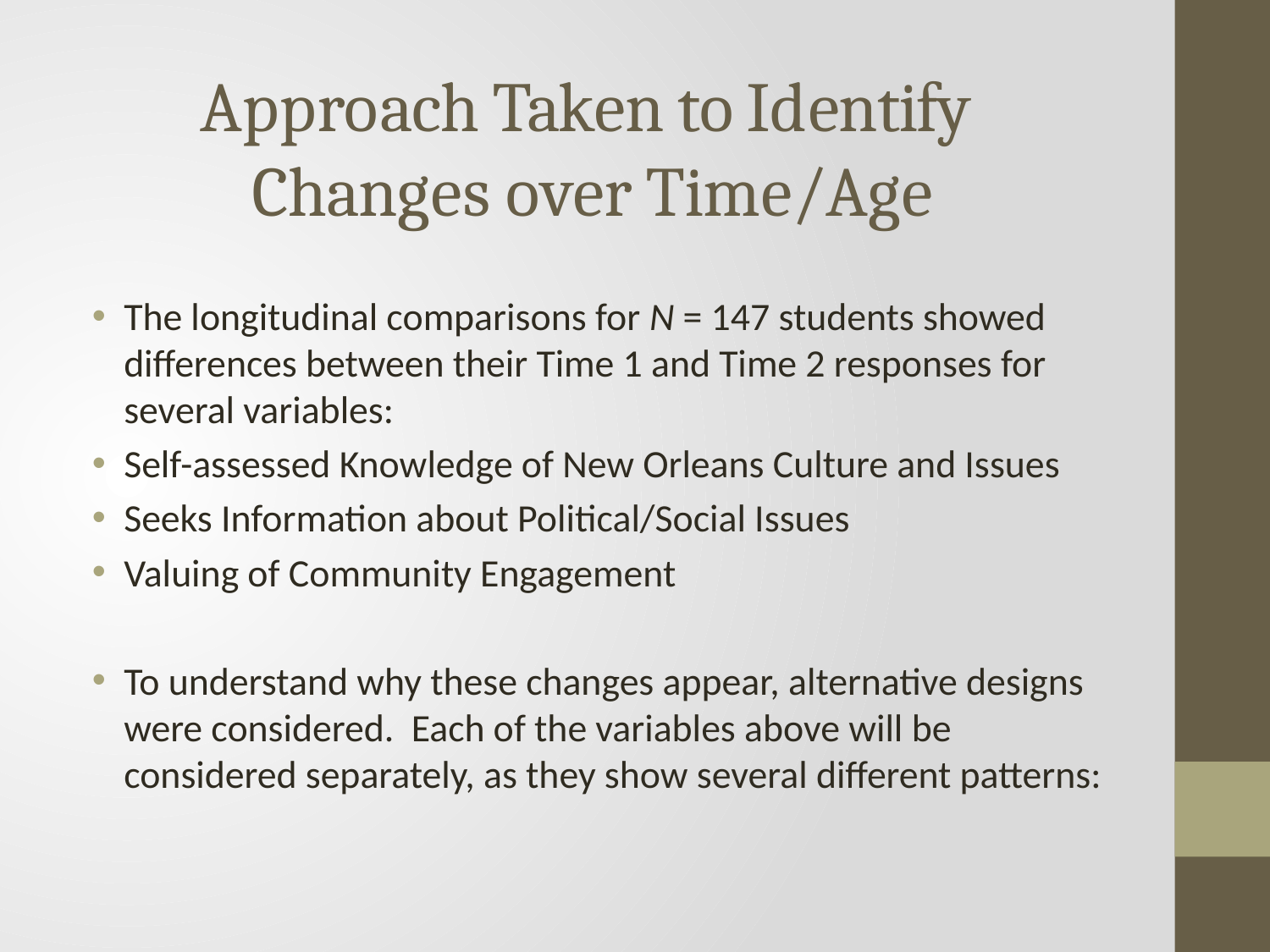

# Approach Taken to Identify Changes over Time/Age
The longitudinal comparisons for N = 147 students showed differences between their Time 1 and Time 2 responses for several variables:
Self-assessed Knowledge of New Orleans Culture and Issues
Seeks Information about Political/Social Issues
Valuing of Community Engagement

To understand why these changes appear, alternative designs were considered.  Each of the variables above will be considered separately, as they show several different patterns: